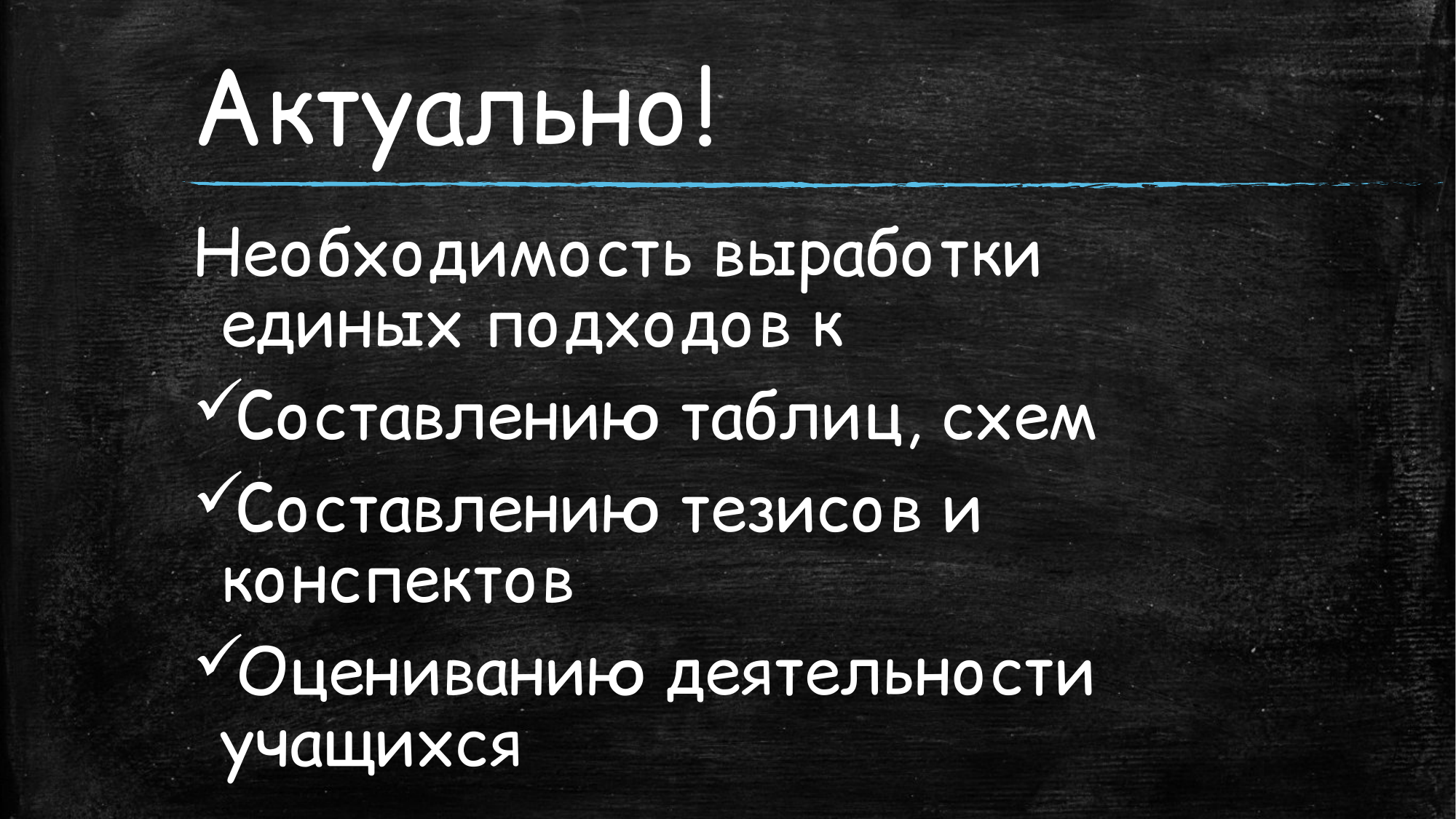

# Актуально!
Необходимость выработки единых подходов к
Составлению таблиц, схем
Составлению тезисов и конспектов
Оцениванию деятельности учащихся